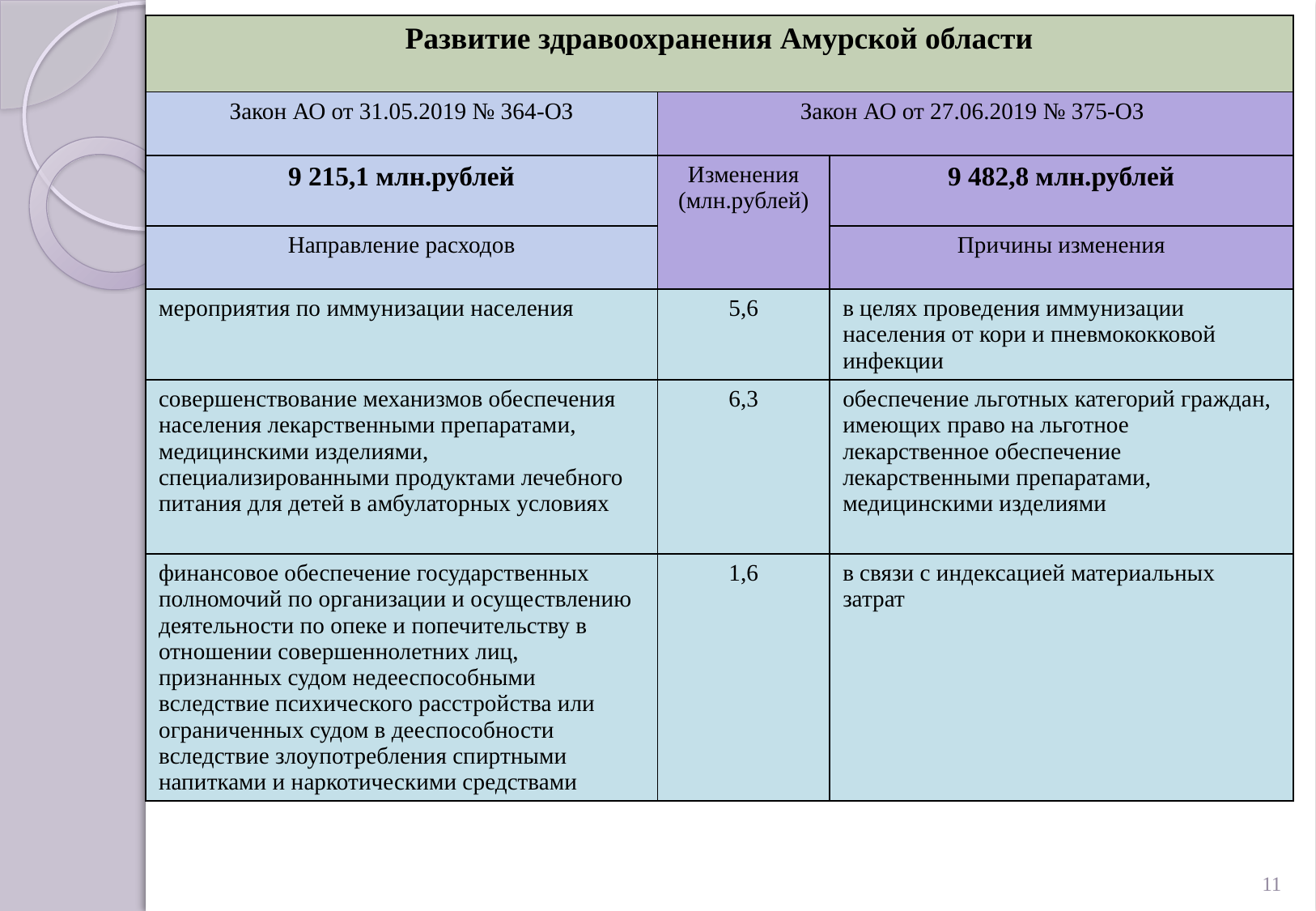

| Развитие здравоохранения Амурской области |  |  |
| --- | --- | --- |
| Закон АО от 31.05.2019 № 364-ОЗ | Закон АО от 27.06.2019 № 375-ОЗ |  |
| 9 215,1 млн.рублей | Изменения (млн.рублей) | 9 482,8 млн.рублей |
| Направление расходов |  | Причины изменения |
| мероприятия по иммунизации населения | 5,6 | в целях проведения иммунизации населения от кори и пневмококковой инфекции |
| совершенствование механизмов обеспечения населения лекарственными препаратами, медицинскими изделиями, специализированными продуктами лечебного питания для детей в амбулаторных условиях | 6,3 | обеспечение льготных категорий граждан, имеющих право на льготное лекарственное обеспечение лекарственными препаратами, медицинскими изделиями |
| финансовое обеспечение государственных полномочий по организации и осуществлению деятельности по опеке и попечительству в отношении совершеннолетних лиц, признанных судом недееспособными вследствие психического расстройства или ограниченных судом в дееспособности вследствие злоупотребления спиртными напитками и наркотическими средствами | 1,6 | в связи с индексацией материальных затрат |
11